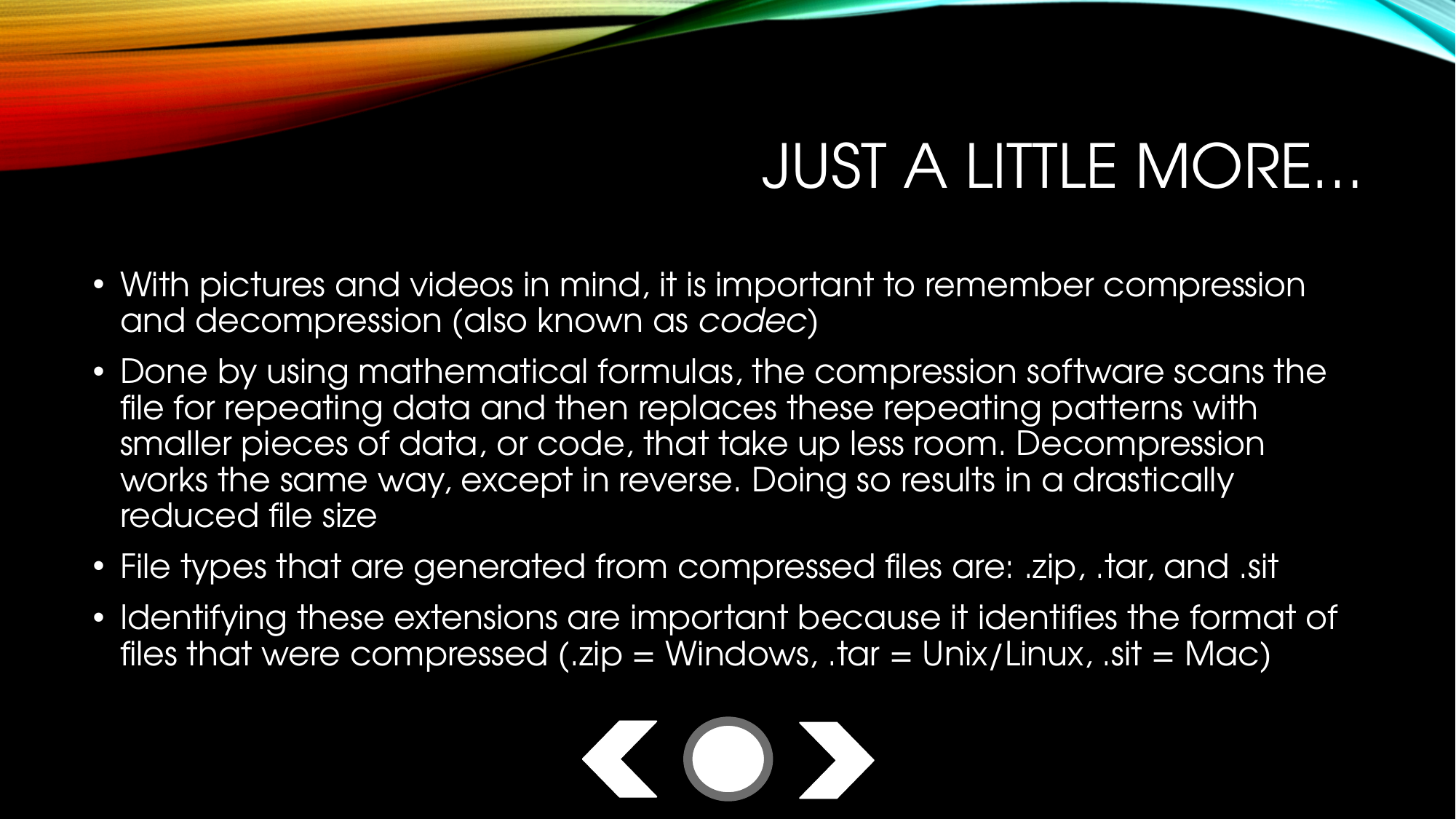

# Just a little more…
With pictures and videos in mind, it is important to remember compression and decompression (also known as codec)
Done by using mathematical formulas, the compression software scans the file for repeating data and then replaces these repeating patterns with smaller pieces of data, or code, that take up less room. Decompression works the same way, except in reverse. Doing so results in a drastically reduced file size
File types that are generated from compressed files are: .zip, .tar, and .sit
Identifying these extensions are important because it identifies the format of files that were compressed (.zip = Windows, .tar = Unix/Linux, .sit = Mac)